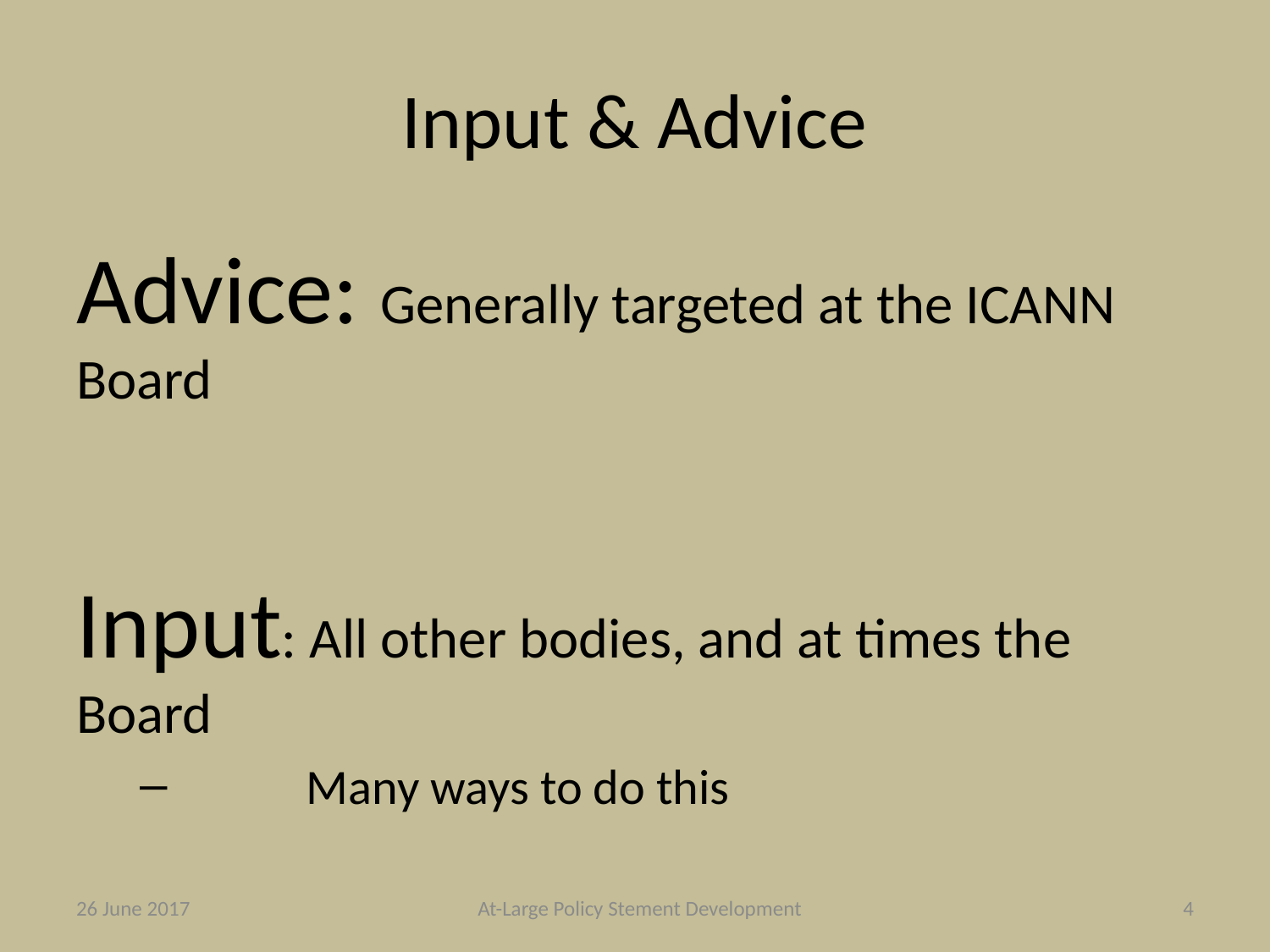

# Input & Advice
Advice: Generally targeted at the ICANN Board

Input: All other bodies, and at times the Board
	Many ways to do this
26 June 2017
At-Large Policy Stement Development
4